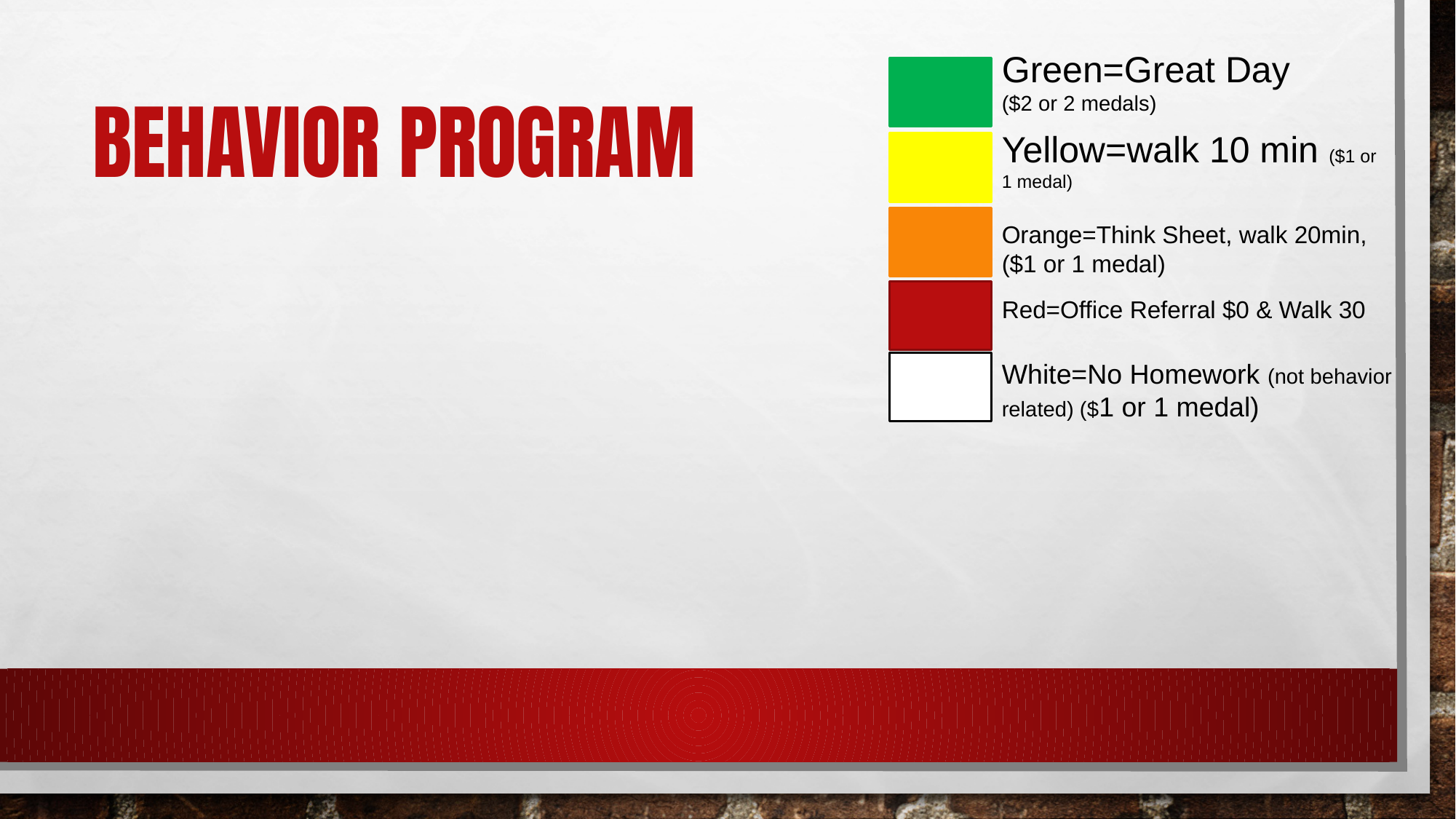

Green=Great Day
($2 or 2 medals)

# Behavior program
Yellow=walk 10 min ($1 or 1 medal)

Orange=Think Sheet, walk 20min,
($1 or 1 medal)

Red=Office Referral $0 & Walk 30
White=No Homework (not behavior related) ($1 or 1 medal)